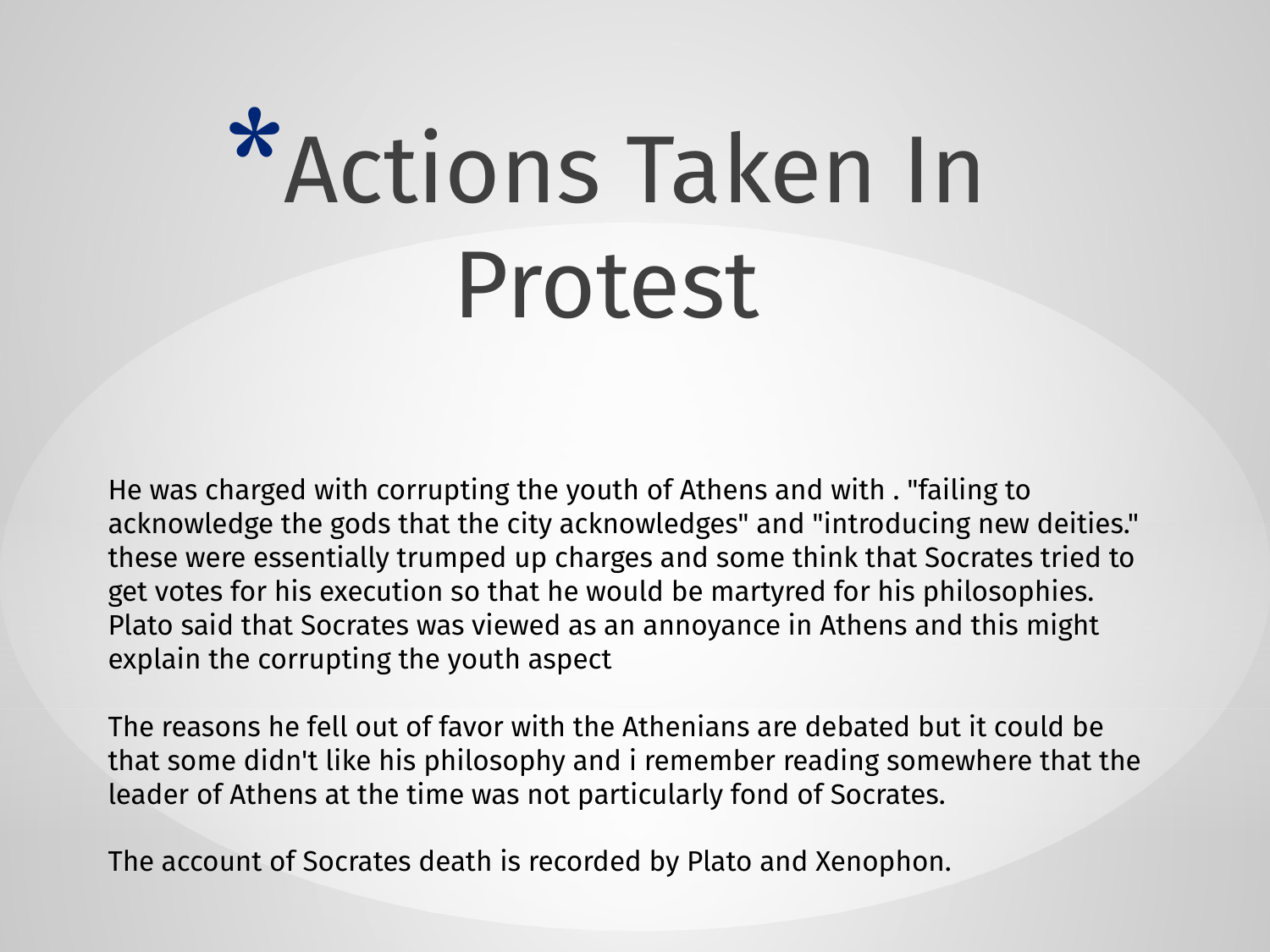

Actions Taken In Protest
# He was charged with corrupting the youth of Athens and with . "failing to acknowledge the gods that the city acknowledges" and "introducing new deities." these were essentially trumped up charges and some think that Socrates tried to get votes for his execution so that he would be martyred for his philosophies. Plato said that Socrates was viewed as an annoyance in Athens and this might explain the corrupting the youth aspect The reasons he fell out of favor with the Athenians are debated but it could be that some didn't like his philosophy and i remember reading somewhere that the leader of Athens at the time was not particularly fond of Socrates. The account of Socrates death is recorded by Plato and Xenophon.